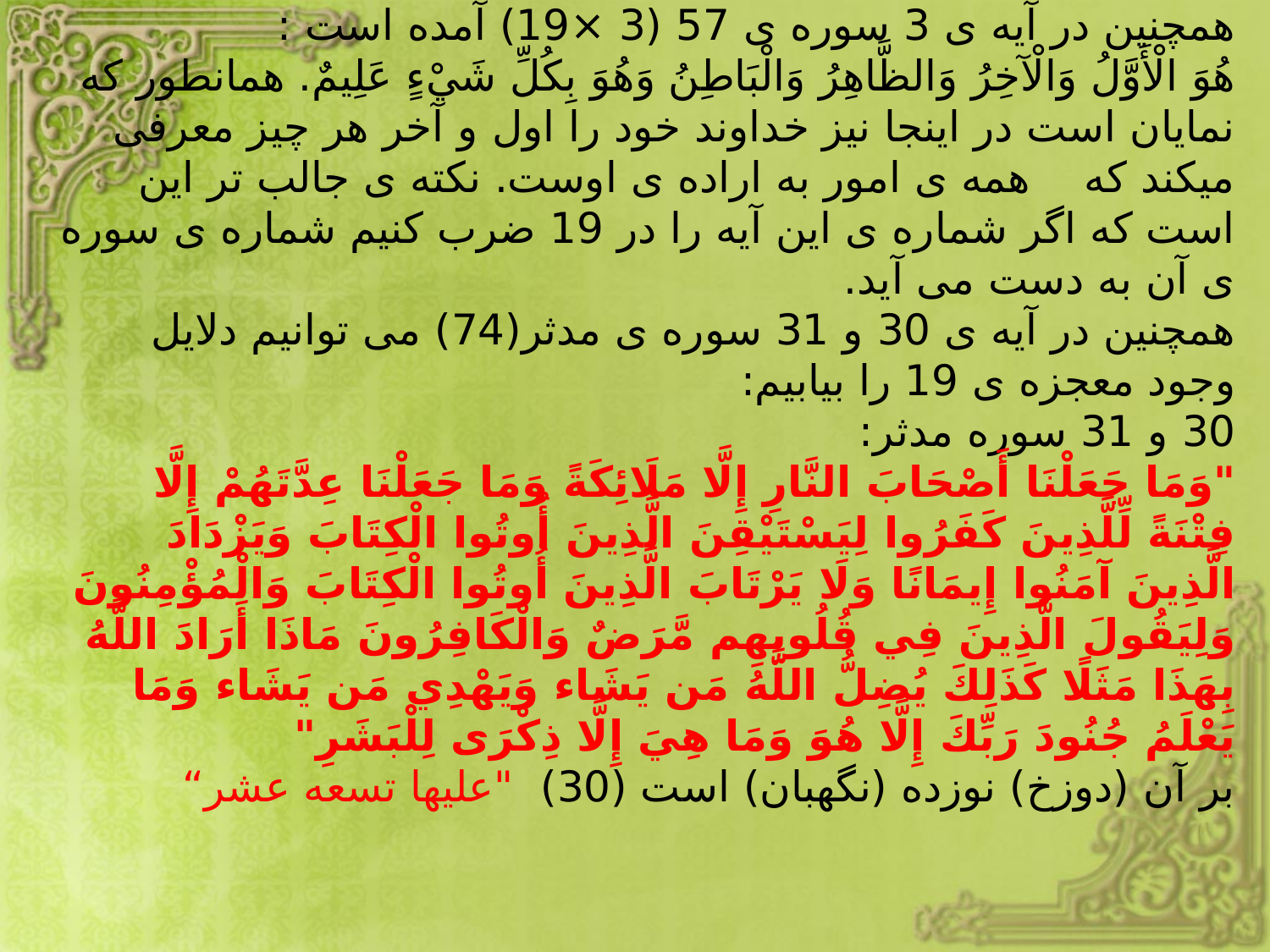

# 19 ویژگی مهمی دارد که هیچ عدد دیگری آن ویژگی ها را ندارد: همانطور که میبینید 19 از ترکیب اولین عدد و آخرین عدد ساخته شده است؛  إِنَّا لِلَّهِ وَ إِنَّا إِلَيْهِ راجِعُونَ : همانا ابتدا از سوی خدا آمده ایم و در انتها به سوی او باز می گردیم. همچنین در آیه ی 3 سوره ی 57 (3 ×19) آمده است : هُوَ الْأَوَّلُ وَالْآخِرُ وَالظَّاهِرُ وَالْبَاطِنُ وَهُوَ بِكُلِّ شَيْءٍ عَلِيمٌ. همانطور که نمایان است در اینجا نیز خداوند خود را اول و آخر هر چیز معرفی میکند که    همه ی امور به اراده ی اوست. نکته ی جالب تر این است که اگر شماره ی این آیه را در 19 ضرب کنیم شماره ی سوره ی آن به دست می آید. همچنین در آیه ی 30 و 31 سوره ی مدثر(74) می توانیم دلایل وجود معجزه ی 19 را بیابیم: 30 و 31 سوره مدثر: "وَمَا جَعَلْنَا أَصْحَابَ النَّارِ إِلَّا مَلَائِكَةً وَمَا جَعَلْنَا عِدَّتَهُمْ إِلَّا فِتْنَةً لِّلَّذِينَ كَفَرُوا لِيَسْتَيْقِنَ الَّذِينَ أُوتُوا الْكِتَابَ وَيَزْدَادَ الَّذِينَ آمَنُوا إِيمَانًا وَلَا يَرْتَابَ الَّذِينَ أُوتُوا الْكِتَابَ وَالْمُؤْمِنُونَ وَلِيَقُولَ الَّذِينَ فِي قُلُوبِهِم مَّرَضٌ وَالْكَافِرُونَ مَاذَا أَرَادَ اللَّهُ بِهَذَا مَثَلًا كَذَلِكَ يُضِلُّ اللَّهُ مَن يَشَاء وَيَهْدِي مَن يَشَاء وَمَا يَعْلَمُ جُنُودَ رَبِّكَ إِلَّا هُوَ وَمَا هِيَ إِلَّا ذِكْرَى لِلْبَشَرِ" بر آن (دوزخ) نوزده (نگهبان) است (30)  "علیها تسعه عشر“